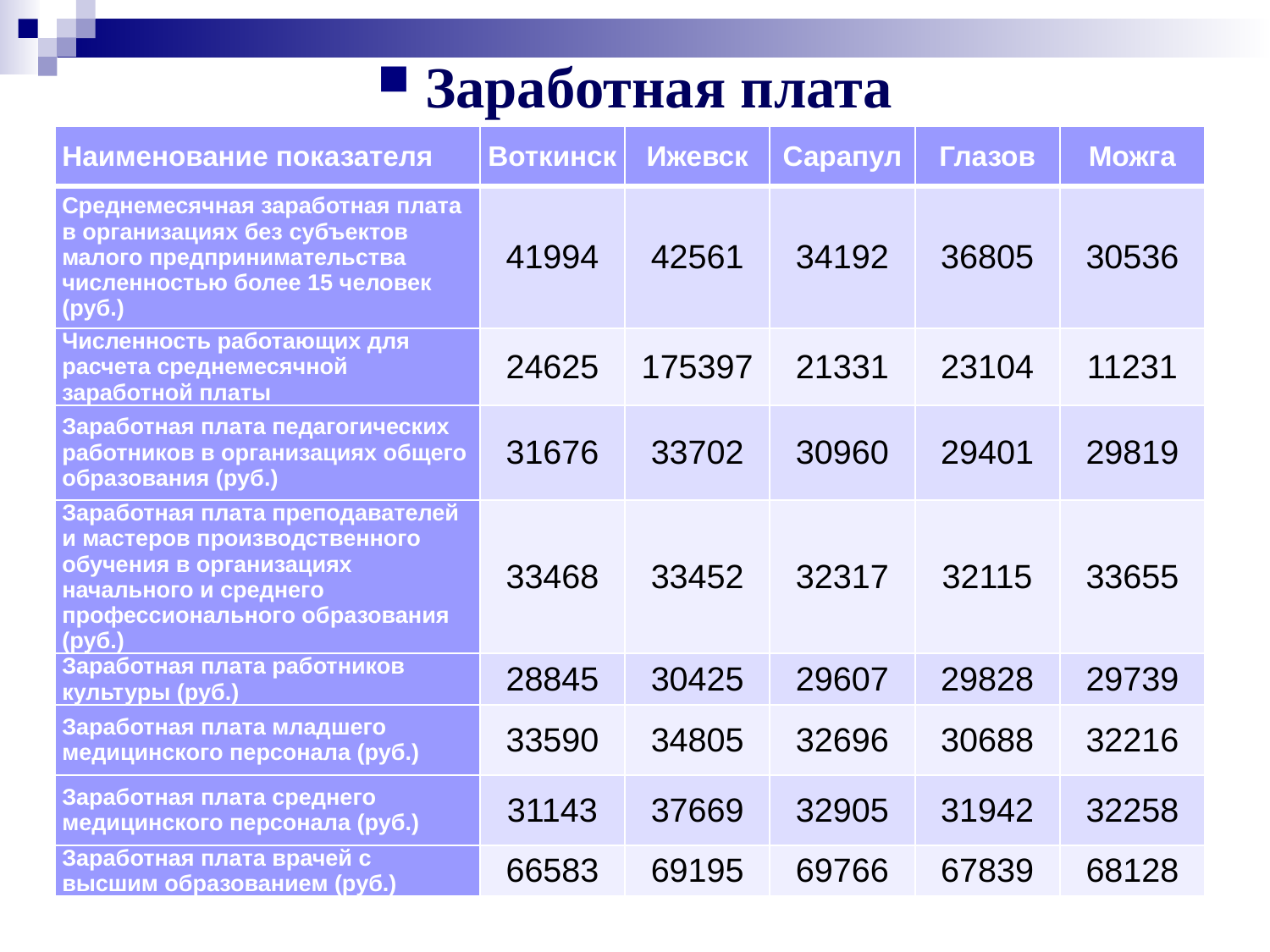

# Заработная плата
| Наименование показателя | Воткинск | Ижевск | Сарапул | Глазов | Можга |
| --- | --- | --- | --- | --- | --- |
| Среднемесячная заработная плата в организациях без субъектов малого предпринимательства численностью более 15 человек (руб.) | 41994 | 42561 | 34192 | 36805 | 30536 |
| Численность работающих для расчета среднемесячной заработной платы | 24625 | 175397 | 21331 | 23104 | 11231 |
| Заработная плата педагогических работников в организациях общего образования (руб.) | 31676 | 33702 | 30960 | 29401 | 29819 |
| Заработная плата преподавателей и мастеров производственного обучения в организациях начального и среднего профессионального образования (руб.) | 33468 | 33452 | 32317 | 32115 | 33655 |
| Заработная плата работников культуры (руб.) | 28845 | 30425 | 29607 | 29828 | 29739 |
| Заработная плата младшего медицинского персонала (руб.) | 33590 | 34805 | 32696 | 30688 | 32216 |
| Заработная плата среднего медицинского персонала (руб.) | 31143 | 37669 | 32905 | 31942 | 32258 |
| Заработная плата врачей с высшим образованием (руб.) | 66583 | 69195 | 69766 | 67839 | 68128 |